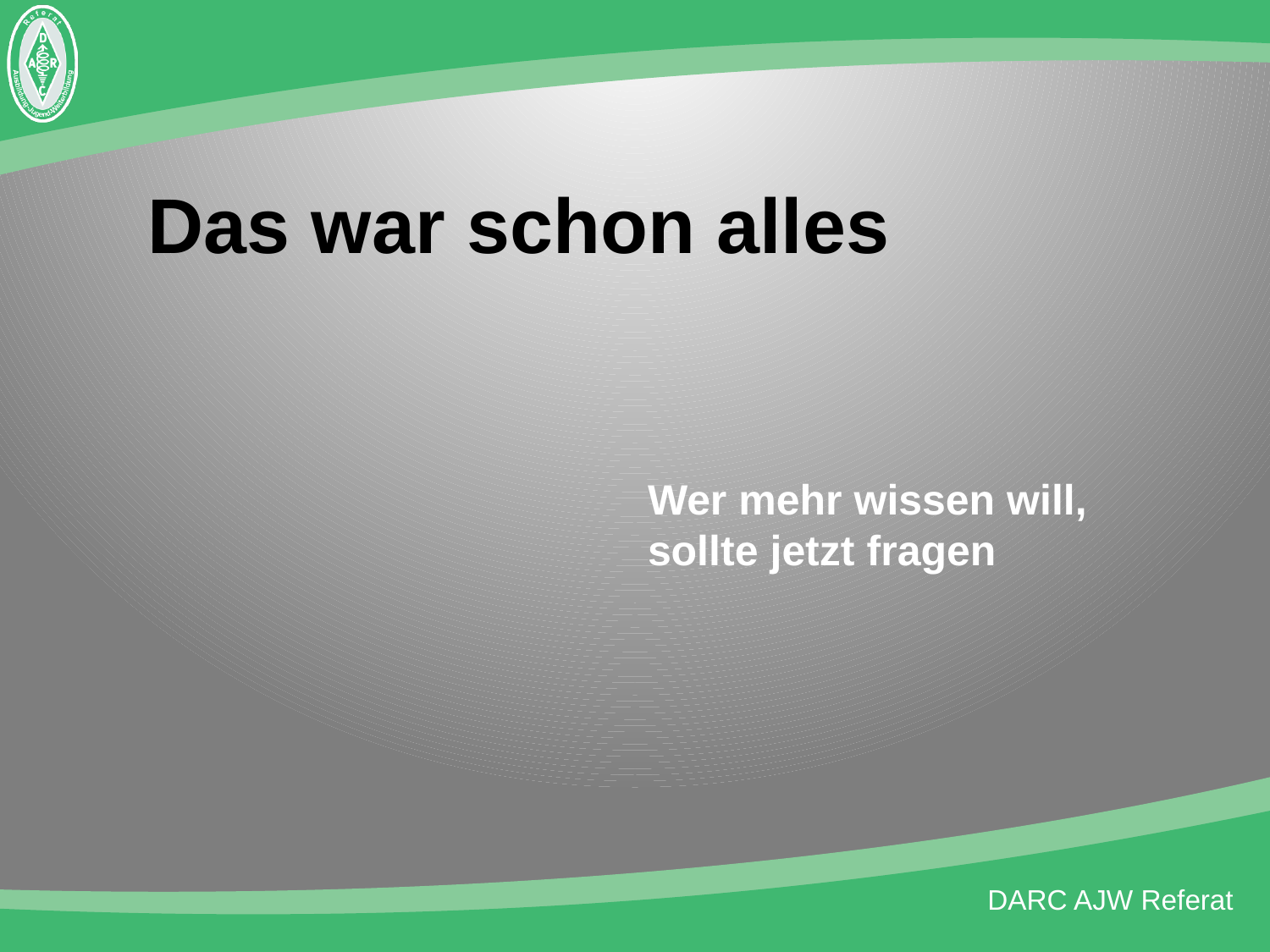

# Das war schon alles
Wer mehr wissen will,
sollte jetzt fragen